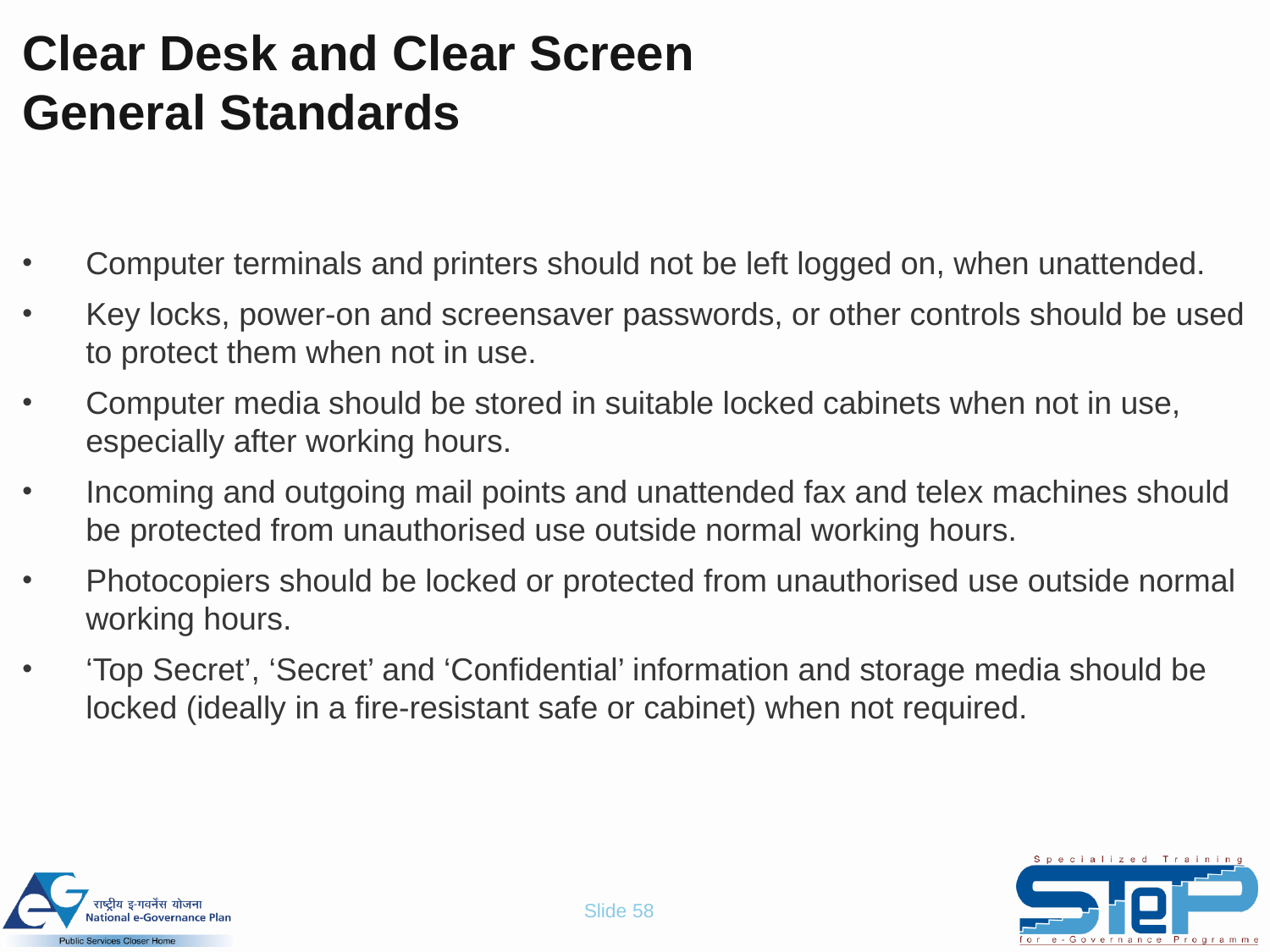

# Clear Desk and Clear Screen General Standards
Computer terminals and printers should not be left logged on, when unattended.
Key locks, power-on and screensaver passwords, or other controls should be used to protect them when not in use.
Computer media should be stored in suitable locked cabinets when not in use, especially after working hours.
Incoming and outgoing mail points and unattended fax and telex machines should be protected from unauthorised use outside normal working hours.
Photocopiers should be locked or protected from unauthorised use outside normal working hours.
‘Top Secret’, ‘Secret’ and ‘Confidential’ information and storage media should be locked (ideally in a fire-resistant safe or cabinet) when not required.